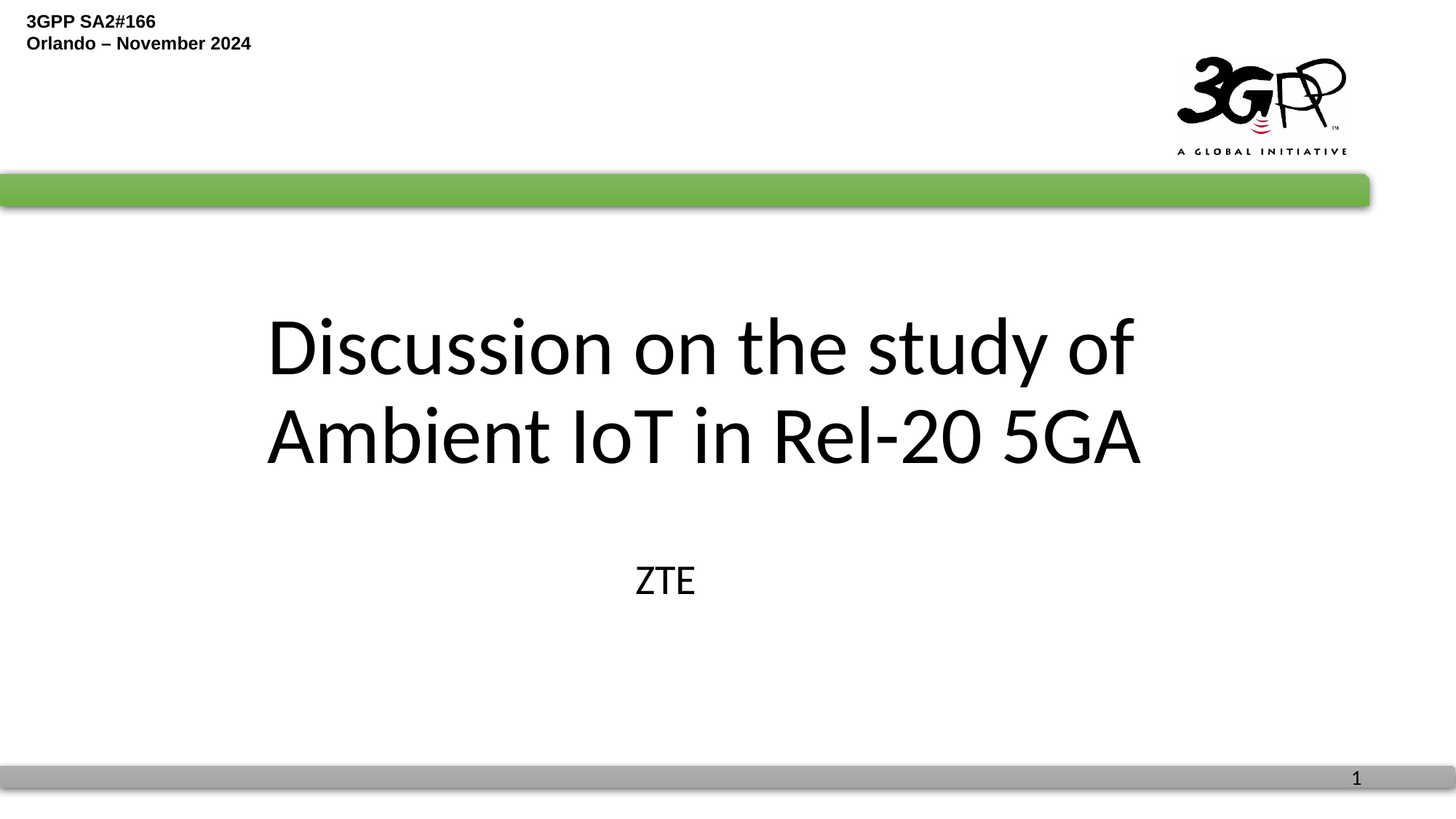

# Discussion on the study of Ambient IoT in Rel-20 5GA
ZTE